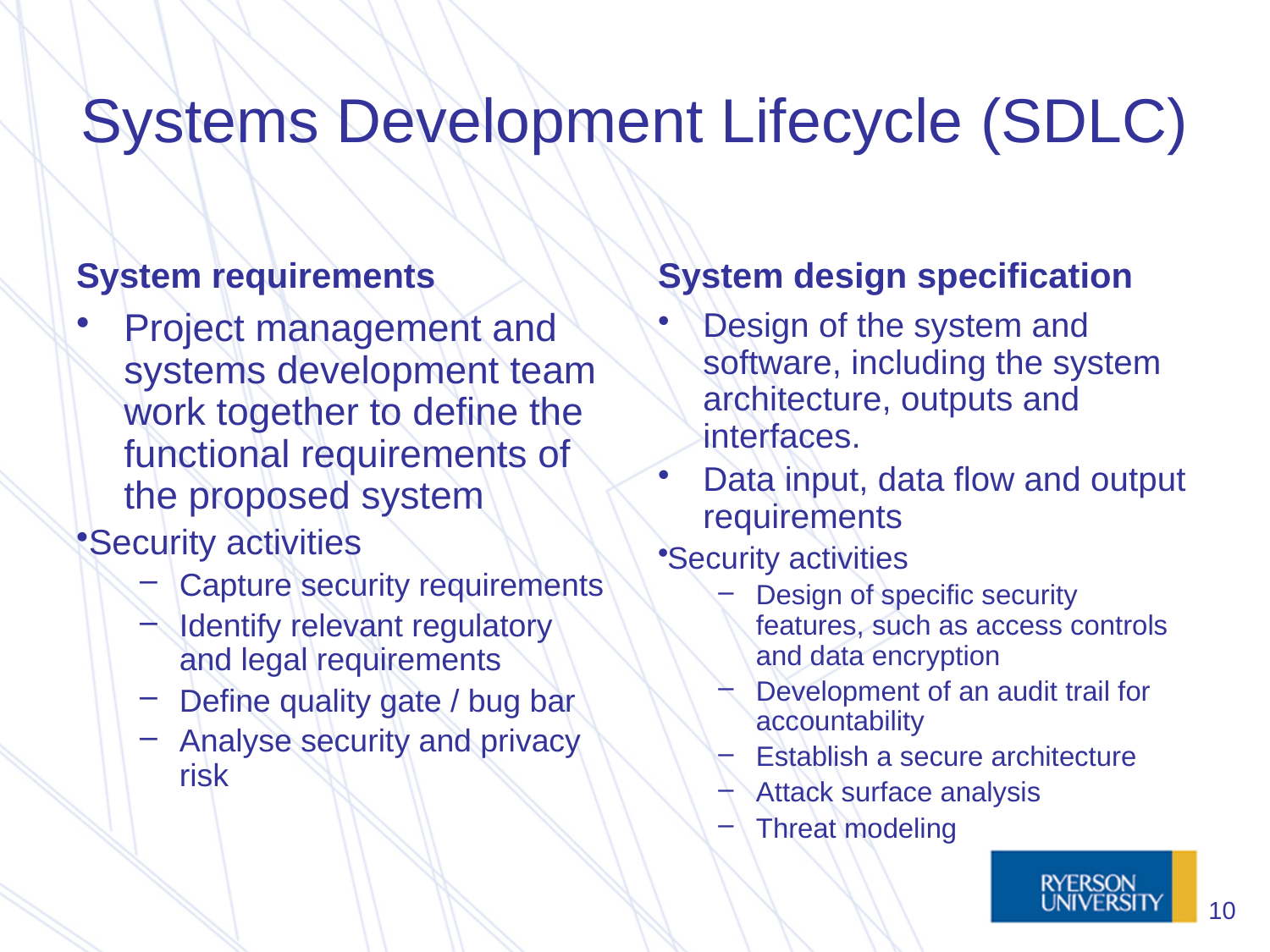

# Systems Development Lifecycle (SDLC)
System requirements
System design specification
Project management and systems development team work together to define the functional requirements of the proposed system
Security activities
Capture security requirements
Identify relevant regulatory and legal requirements
Define quality gate / bug bar
Analyse security and privacy risk

Design of the system and software, including the system architecture, outputs and interfaces.
Data input, data flow and output requirements
Security activities
Design of specific security features, such as access controls and data encryption
Development of an audit trail for accountability
Establish a secure architecture
Attack surface analysis
Threat modeling

10